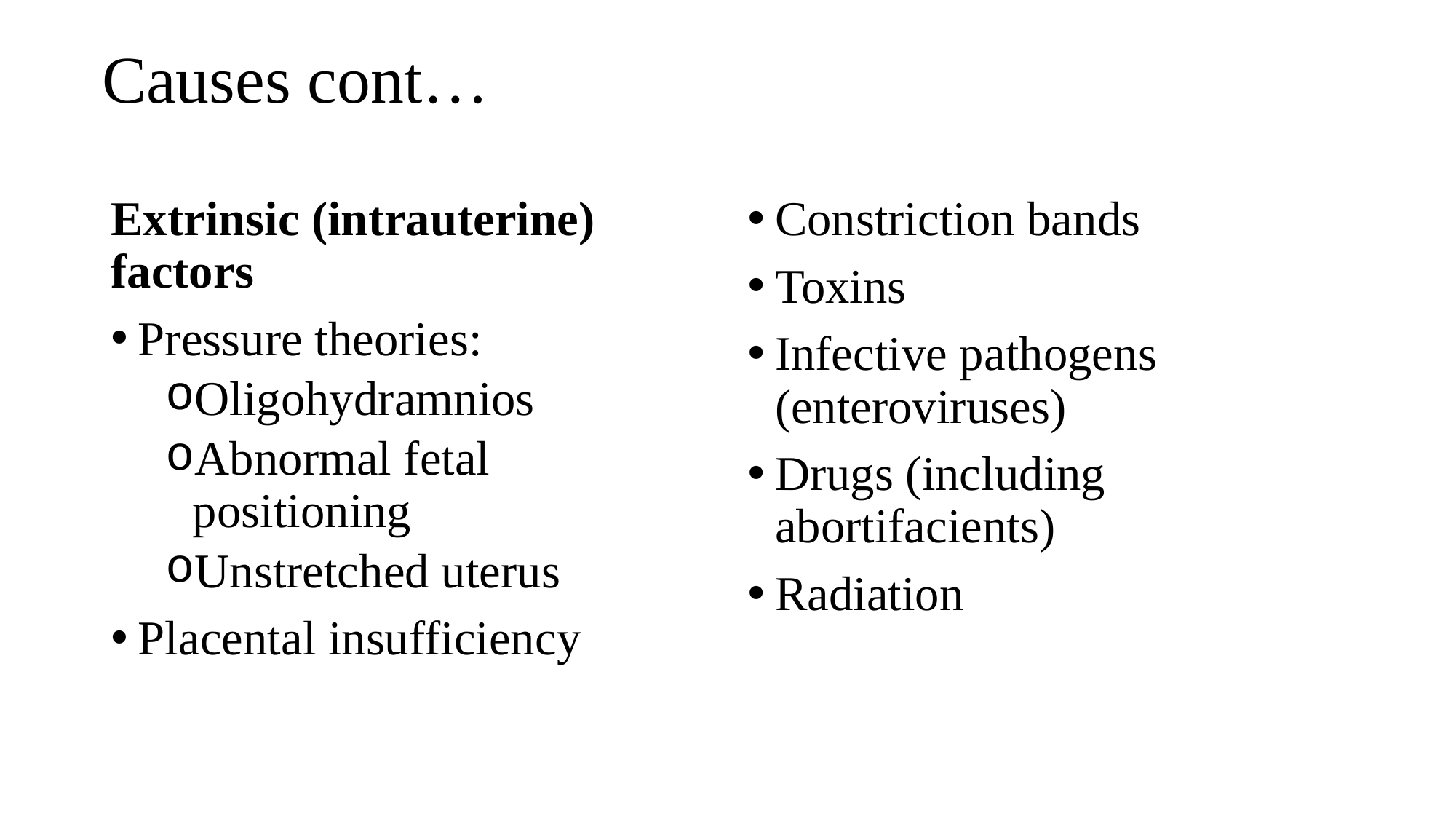

# Causes cont…
Extrinsic (intrauterine) factors
Pressure theories:
Oligohydramnios
Abnormal fetal positioning
Unstretched uterus
Placental insufficiency

Constriction bands
Toxins
Infective pathogens (enteroviruses)
Drugs (including abortifacients)
Radiation